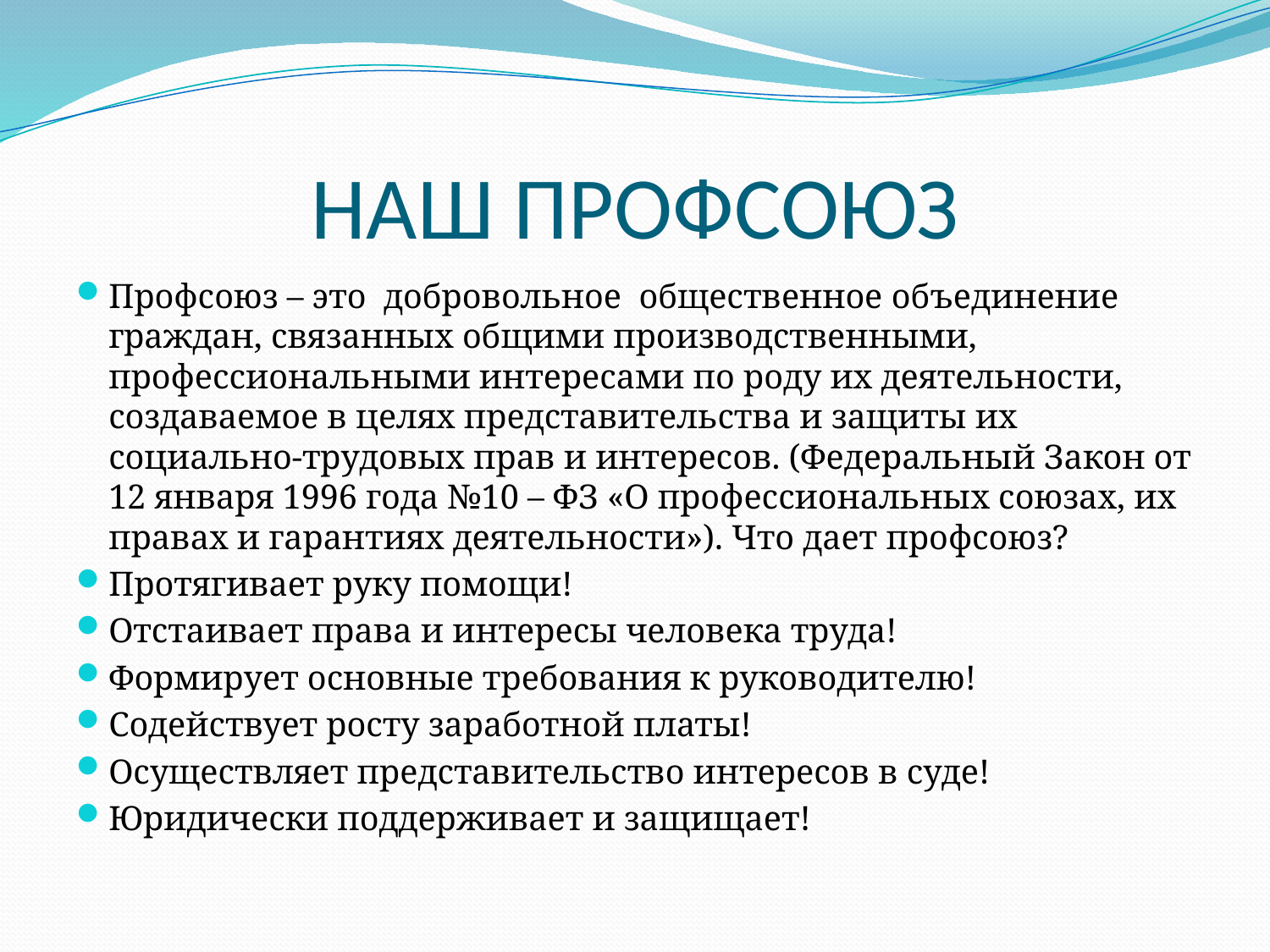

# НАШ ПРОФСОЮЗ
Профсоюз – это  добровольное  общественное объединение граждан, связанных общими производственными, профессиональными интересами по роду их деятельности, создаваемое в целях представительства и защиты их социально-трудовых прав и интересов. (Федеральный Закон от 12 января 1996 года №10 – ФЗ «О профессиональных союзах, их правах и гарантиях деятельности»). Что дает профсоюз?
Протягивает руку помощи!
Отстаивает права и интересы человека труда!
Формирует основные требования к руководителю!
Содействует росту заработной платы!
Осуществляет представительство интересов в суде!
Юридически поддерживает и защищает!